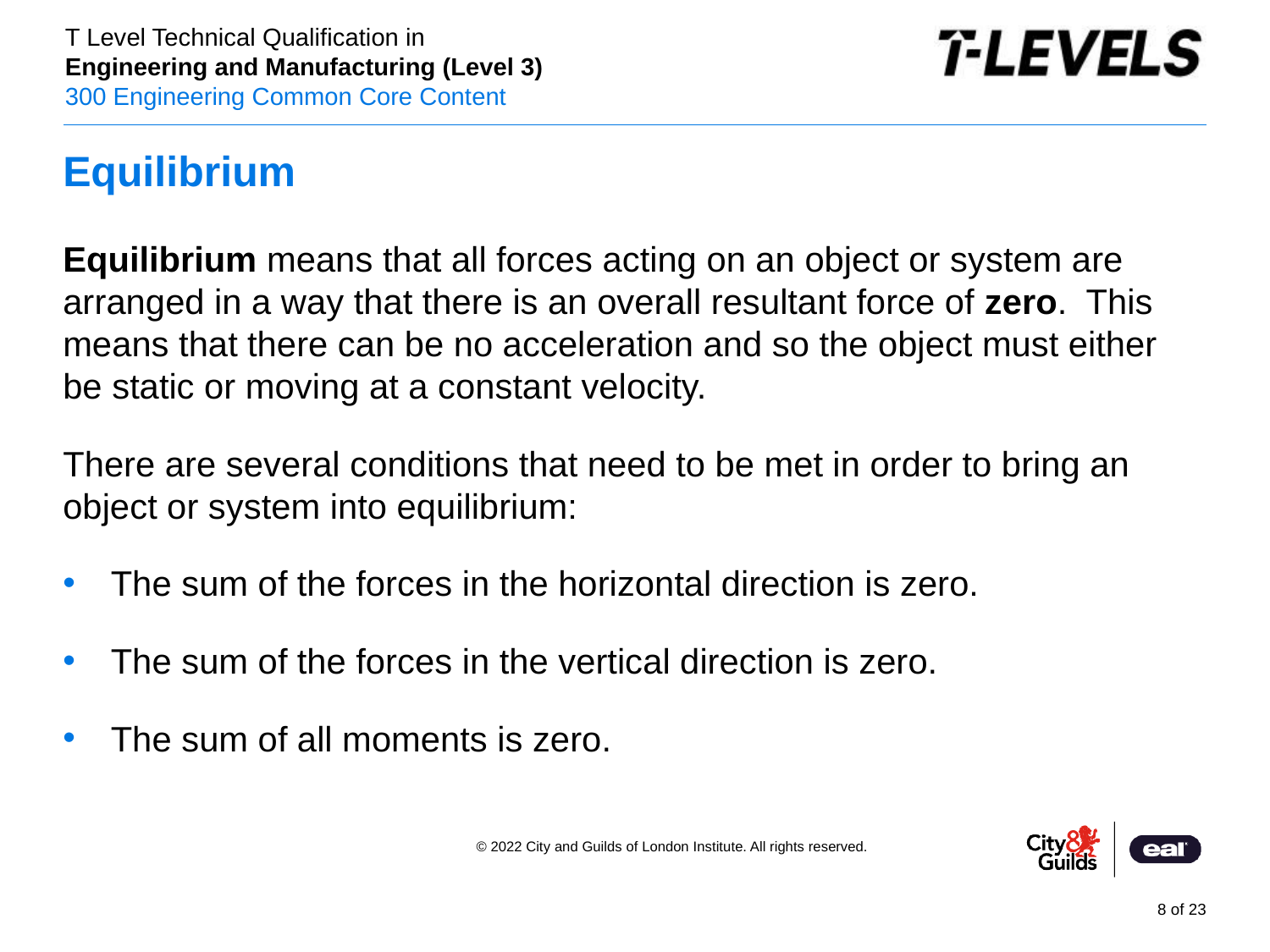

# Equilibrium
Equilibrium means that all forces acting on an object or system are arranged in a way that there is an overall resultant force of zero.  This means that there can be no acceleration and so the object must either be static or moving at a constant velocity.
There are several conditions that need to be met in order to bring an object or system into equilibrium:
The sum of the forces in the horizontal direction is zero.
The sum of the forces in the vertical direction is zero.
The sum of all moments is zero.